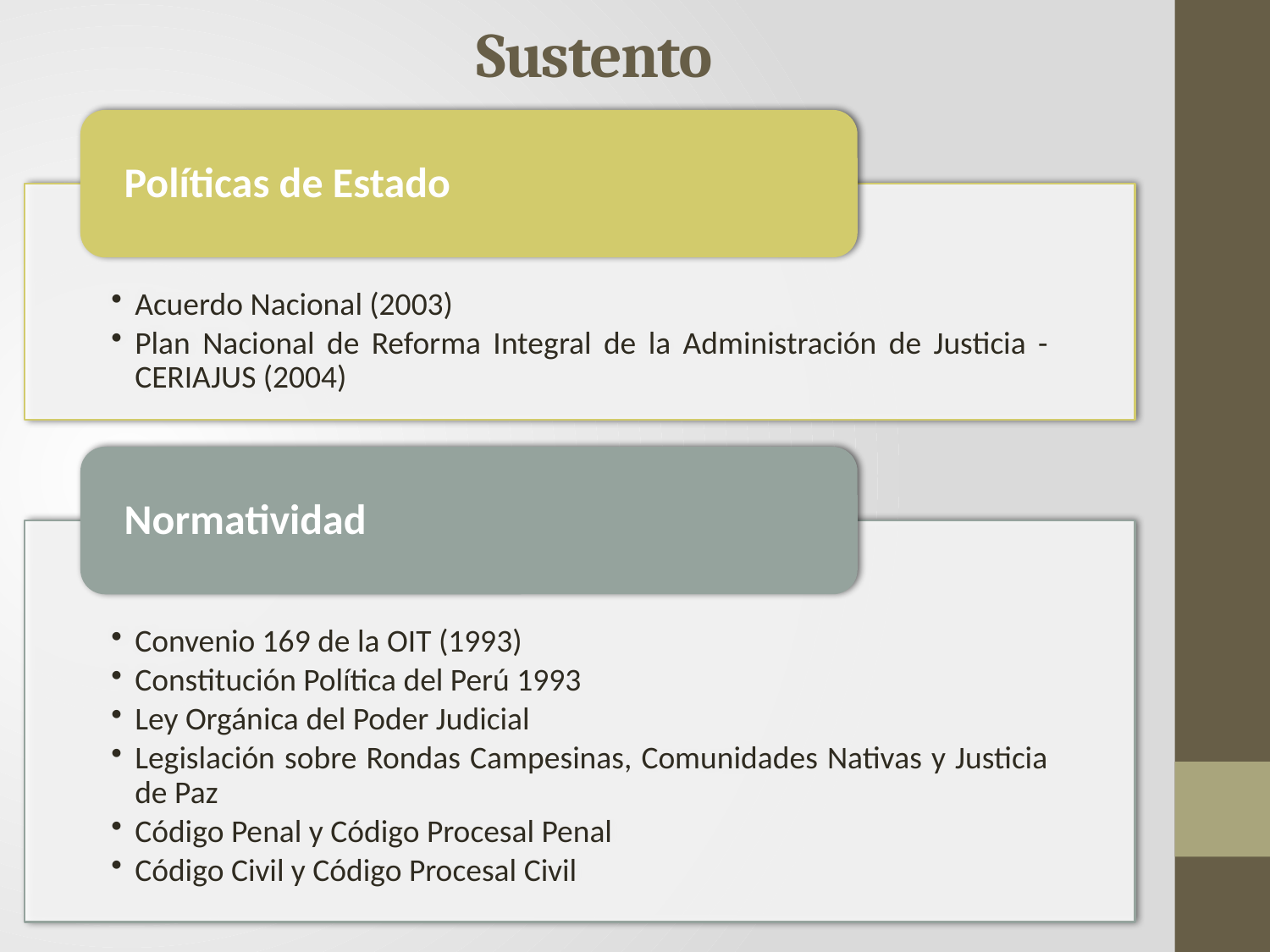

# Sustento
Acuerdo Nacional (2003)
Plan Nacional de Reforma Integral de la Administración de Justicia - CERIAJUS (2004)
Políticas de Estado
Convenio 169 de la OIT (1993)
Constitución Política del Perú 1993
Ley Orgánica del Poder Judicial
Legislación sobre Rondas Campesinas, Comunidades Nativas y Justicia de Paz
Código Penal y Código Procesal Penal
Código Civil y Código Procesal Civil
Normatividad